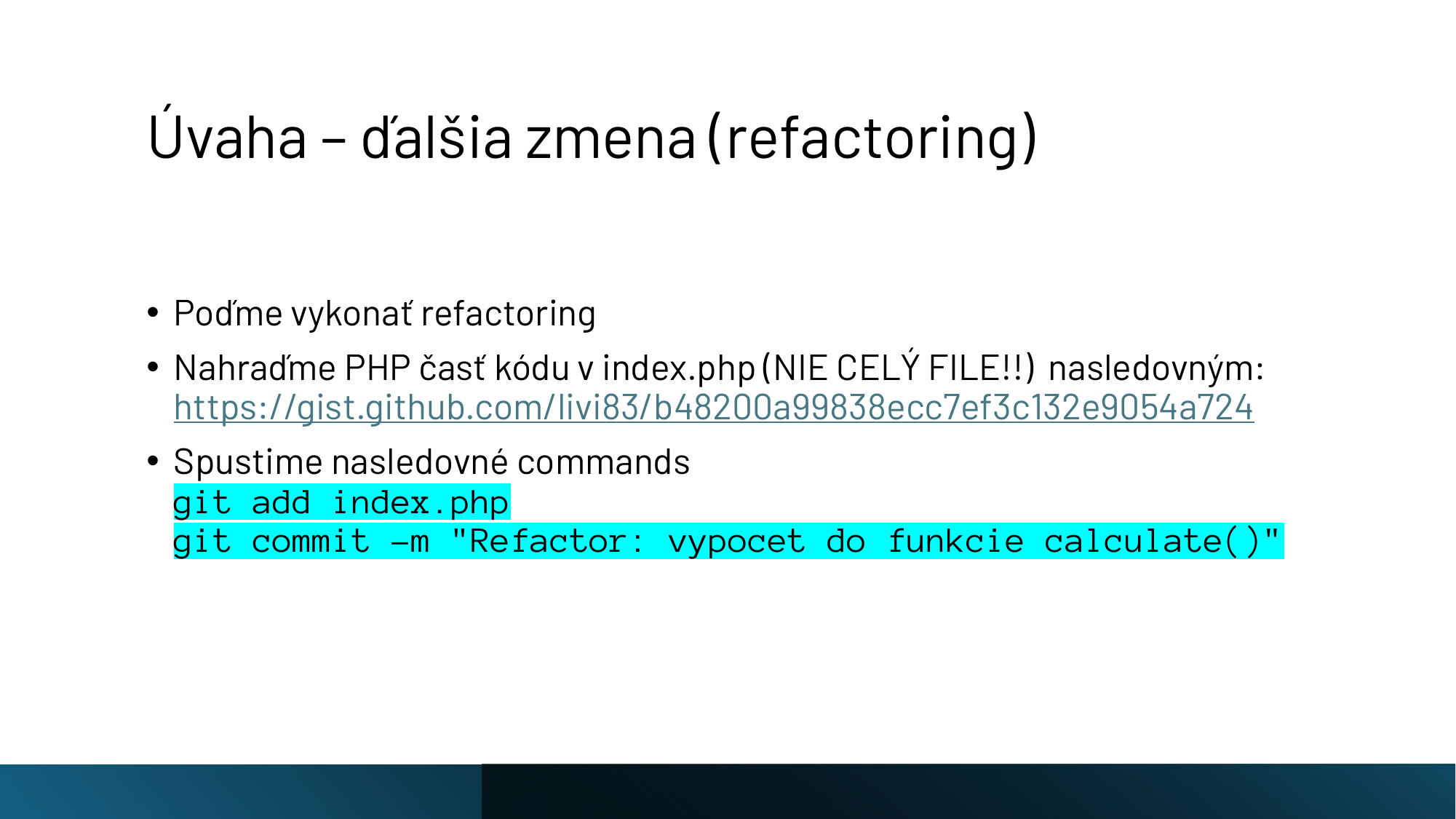

# Úvaha – ďalšia zmena (refactoring)
Poďme vykonať refactoring
Nahraďme PHP časť kódu v index.php (NIE CELÝ FILE!!)  nasledovným: https://gist.github.com/livi83/b48200a99838ecc7ef3c132e9054a724
Spustime nasledovné commands
git add index.php
git commit -m "Refactor: vypocet do funkcie calculate()"